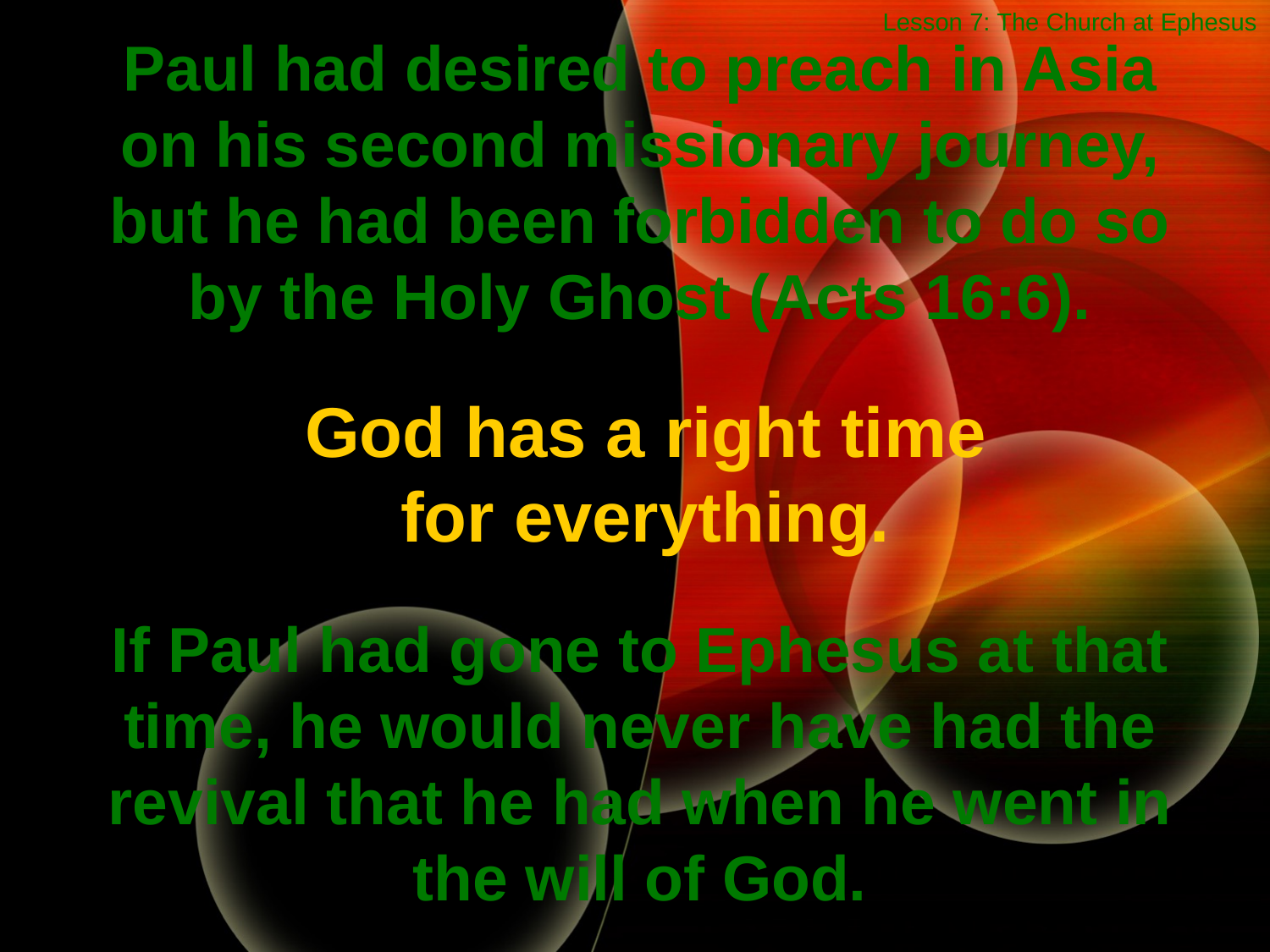

Lesson 7: The Church at Ephesus
Paul had desired to preach in Asia on his second missionary journey, but he had been forbidden to do so by the Holy Ghost (Acts 16:6).
God has a right time for everything.
If Paul had gone to Ephesus at that time, he would never have had the revival that he had when he went in the will of God.